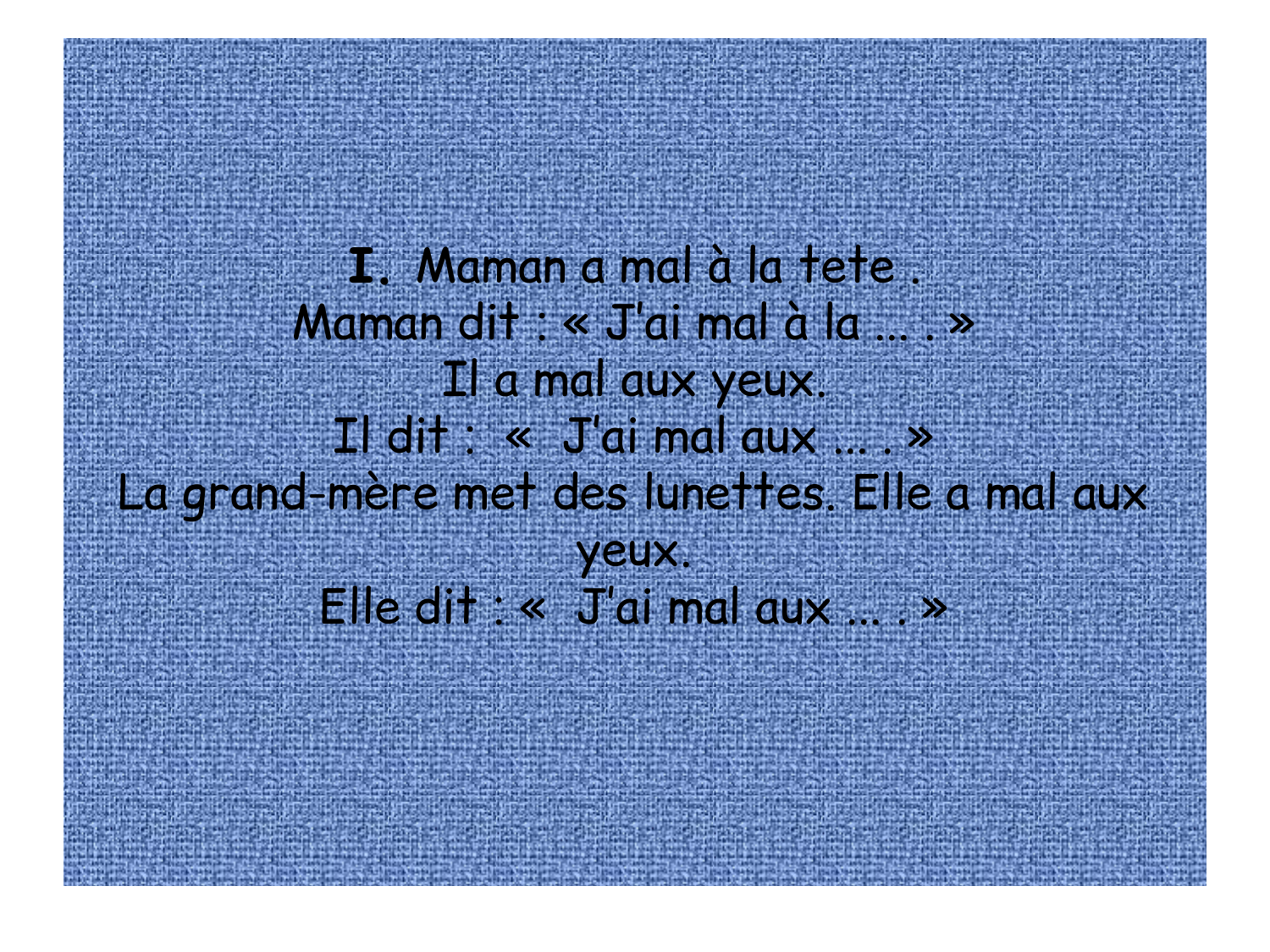

# I. Maman a mal à la tete . Maman dit : « J’ai mal à la ... . » Il a mal aux yeux. Il dit :  «  J’ai mal aux ... . » La grand-mère met des lunettes. Elle a mal aux yeux. Elle dit : «  J’ai mal aux ... . »